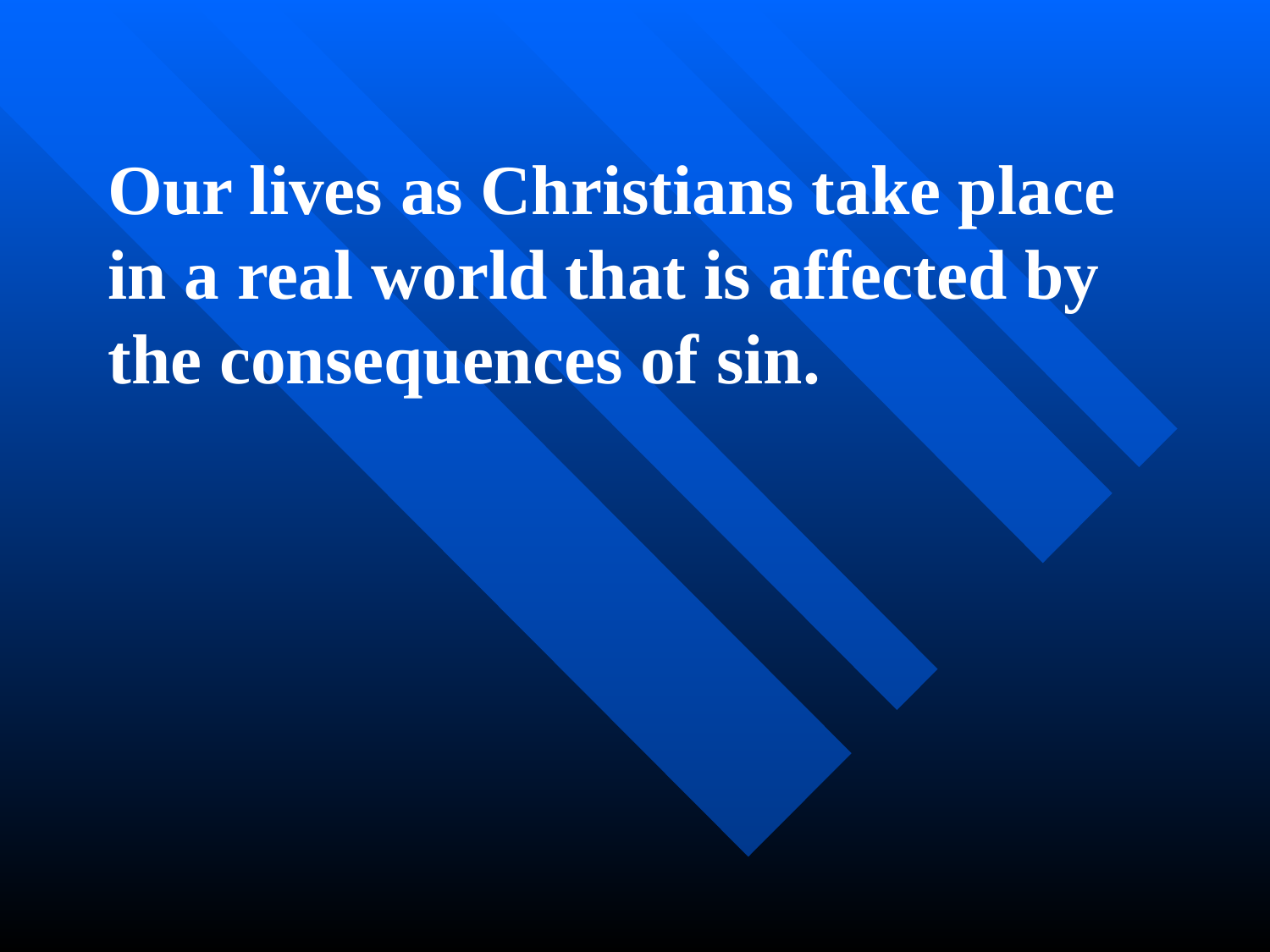

Our lives as Christians take place in a real world that is affected by the consequences of sin.